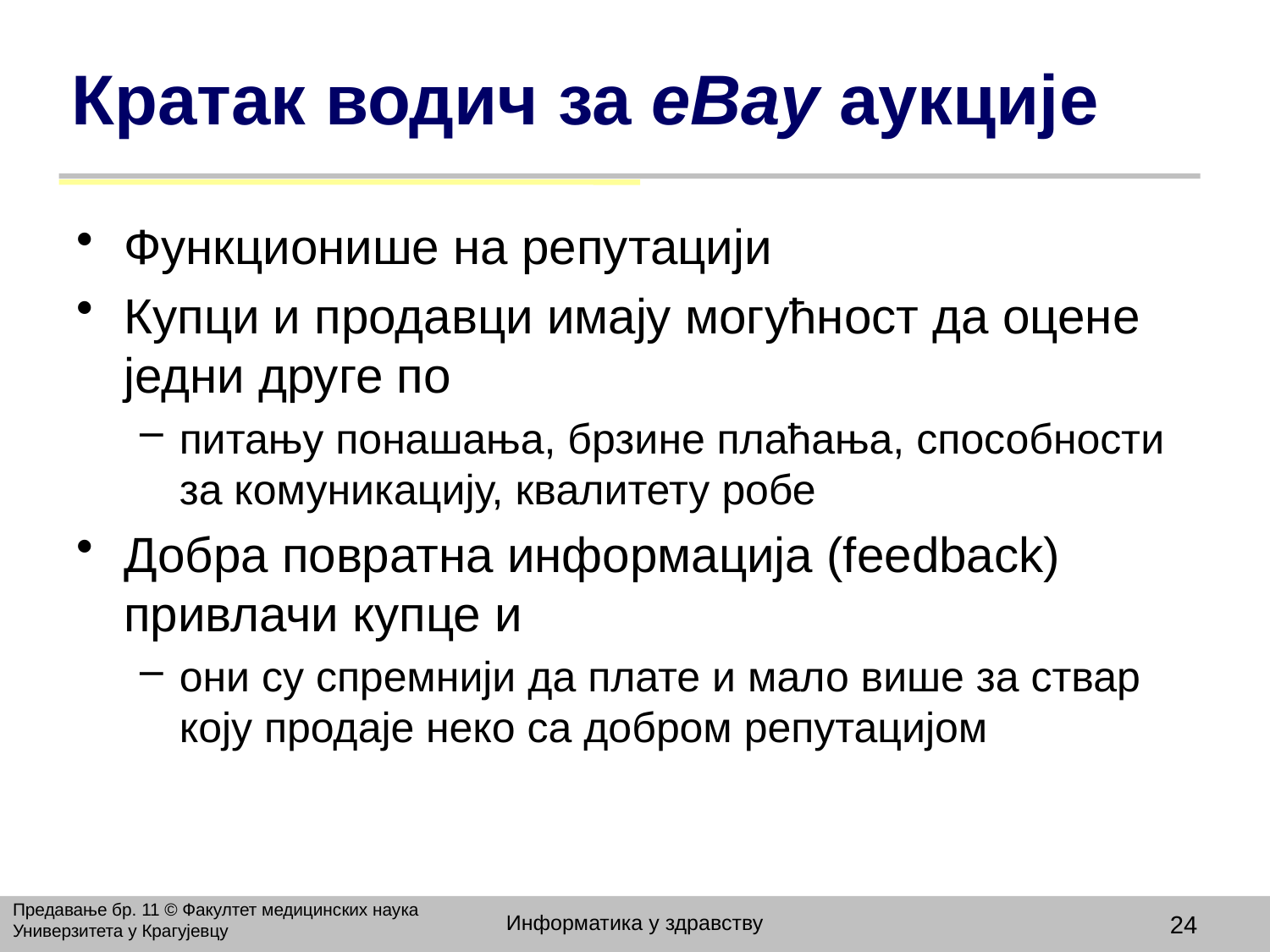

# Кратак водич за eBay aукције
Функционише на репутацији
Купци и продавци имају могућност да оцене једни друге по
питању понашања, брзине плаћања, способности за комуникацију, квалитету робе
Добра повратна информација (feedback) привлачи купце и
они су спремнији да плате и мало више за ствар коју продаје неко са добром репутацијом
Предавање бр. 11 © Факултет медицинских наука Универзитета у Крагујевцу
Информатика у здравству
24